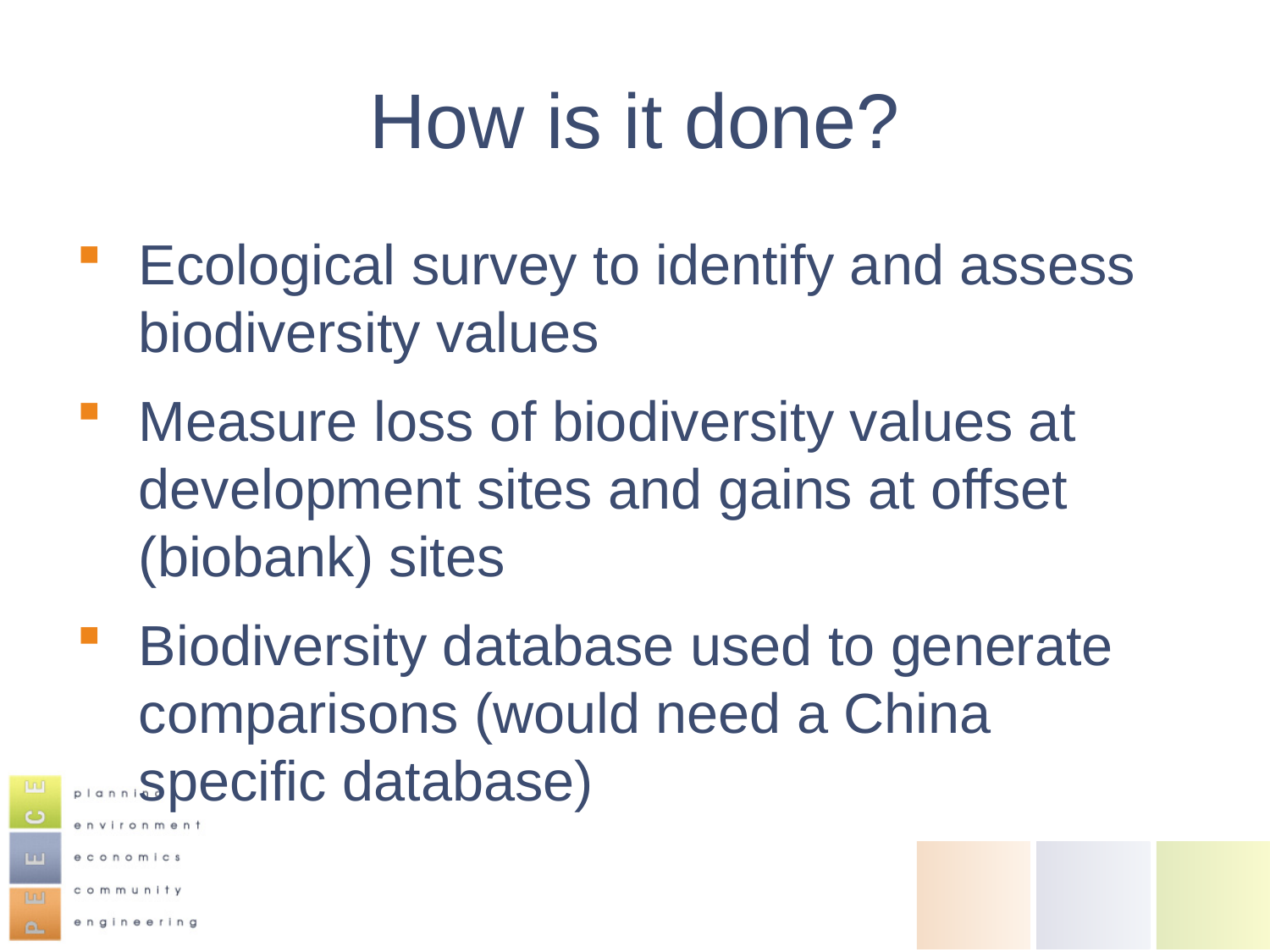

# How is it done?
Ecological survey to identify and assess biodiversity values
Measure loss of biodiversity values at development sites and gains at offset (biobank) sites
Biodiversity database used to generate comparisons (would need a China specific database)